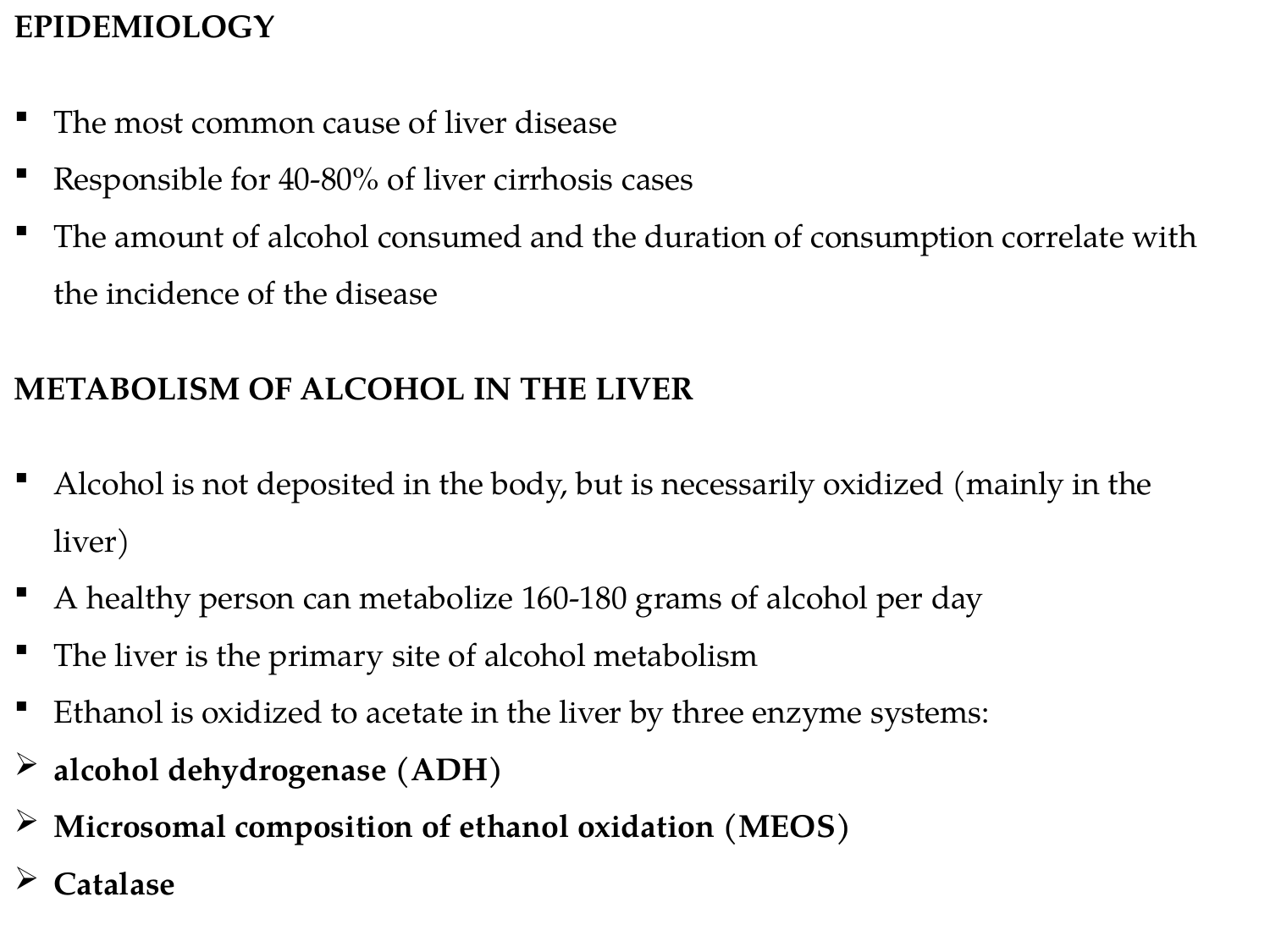

EPIDEMIOLOGY

The most common cause of liver disease
Responsible for 40-80% of liver cirrhosis cases
The amount of alcohol consumed and the duration of consumption correlate with the incidence of the disease

METABOLISM OF ALCOHOL IN THE LIVER

Alcohol is not deposited in the body, but is necessarily oxidized (mainly in the liver)
A healthy person can metabolize 160-180 grams of alcohol per day
The liver is the primary site of alcohol metabolism
Ethanol is oxidized to acetate in the liver by three enzyme systems:
alcohol dehydrogenase (ADH)
Microsomal composition of ethanol oxidation (MEOS)
Catalase